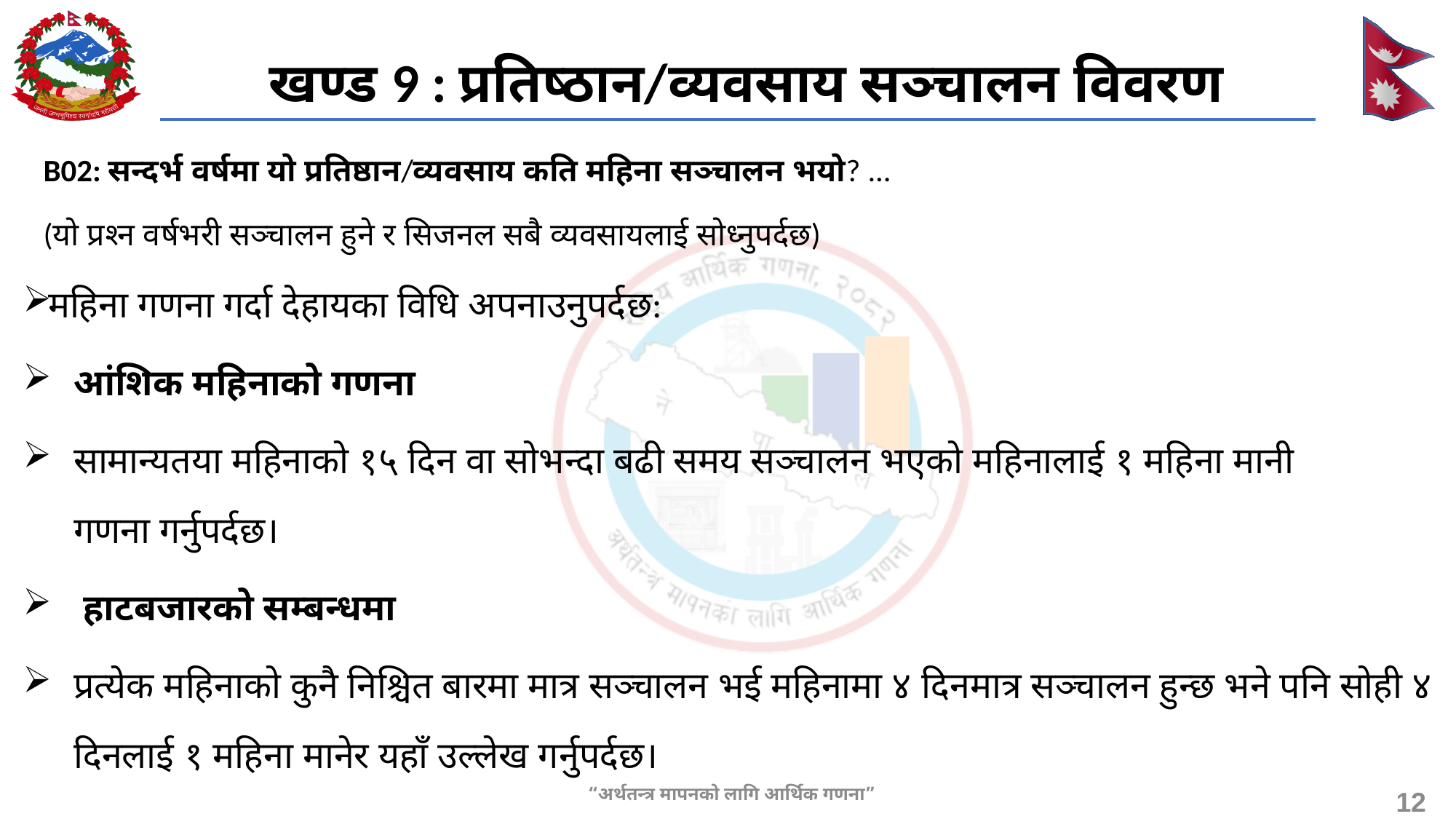

खण्ड 9 : प्रतिष्ठान/व्यवसाय सञ्चालन विवरण
B02: सन्दर्भ वर्षमा यो प्रतिष्ठान/व्यवसाय कति महिना सञ्चालन भयो? ...
(यो प्रश्न वर्षभरी सञ्चालन हुने र सिजनल सबै व्यवसायलाई सोध्नुपर्दछ)
महिना गणना गर्दा देहायका विधि अपनाउनुपर्दछ:
आंशिक महिनाको गणना
सामान्यतया महिनाको १५ दिन वा सोभन्दा बढी समय सञ्चालन भएको महिनालाई १ महिना मानी गणना गर्नुपर्दछ।
 हाटबजारको सम्बन्धमा
प्रत्येक महिनाको कुनै निश्चित बारमा मात्र सञ्चालन भई महिनामा ४ दिनमात्र सञ्चालन हुन्छ भने पनि सोही ४ दिनलाई १ महिना मानेर यहाँ उल्लेख गर्नुपर्दछ।

12
“अर्थतन्त्र मापनको लागि आर्थिक गणना”